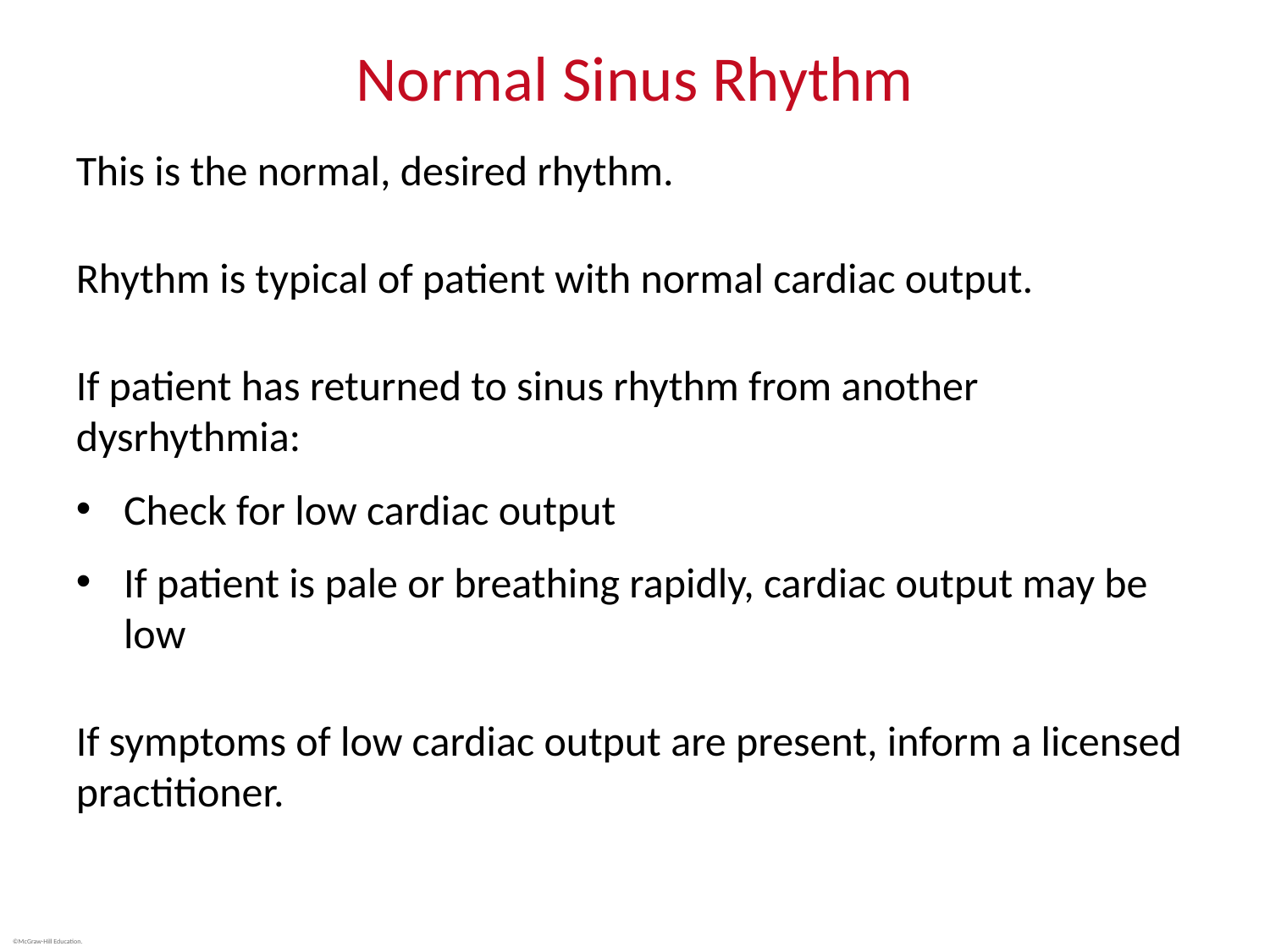

# Normal Sinus Rhythm
This is the normal, desired rhythm.
Rhythm is typical of patient with normal cardiac output.
If patient has returned to sinus rhythm from another dysrhythmia:
Check for low cardiac output
If patient is pale or breathing rapidly, cardiac output may be low
If symptoms of low cardiac output are present, inform a licensed practitioner.